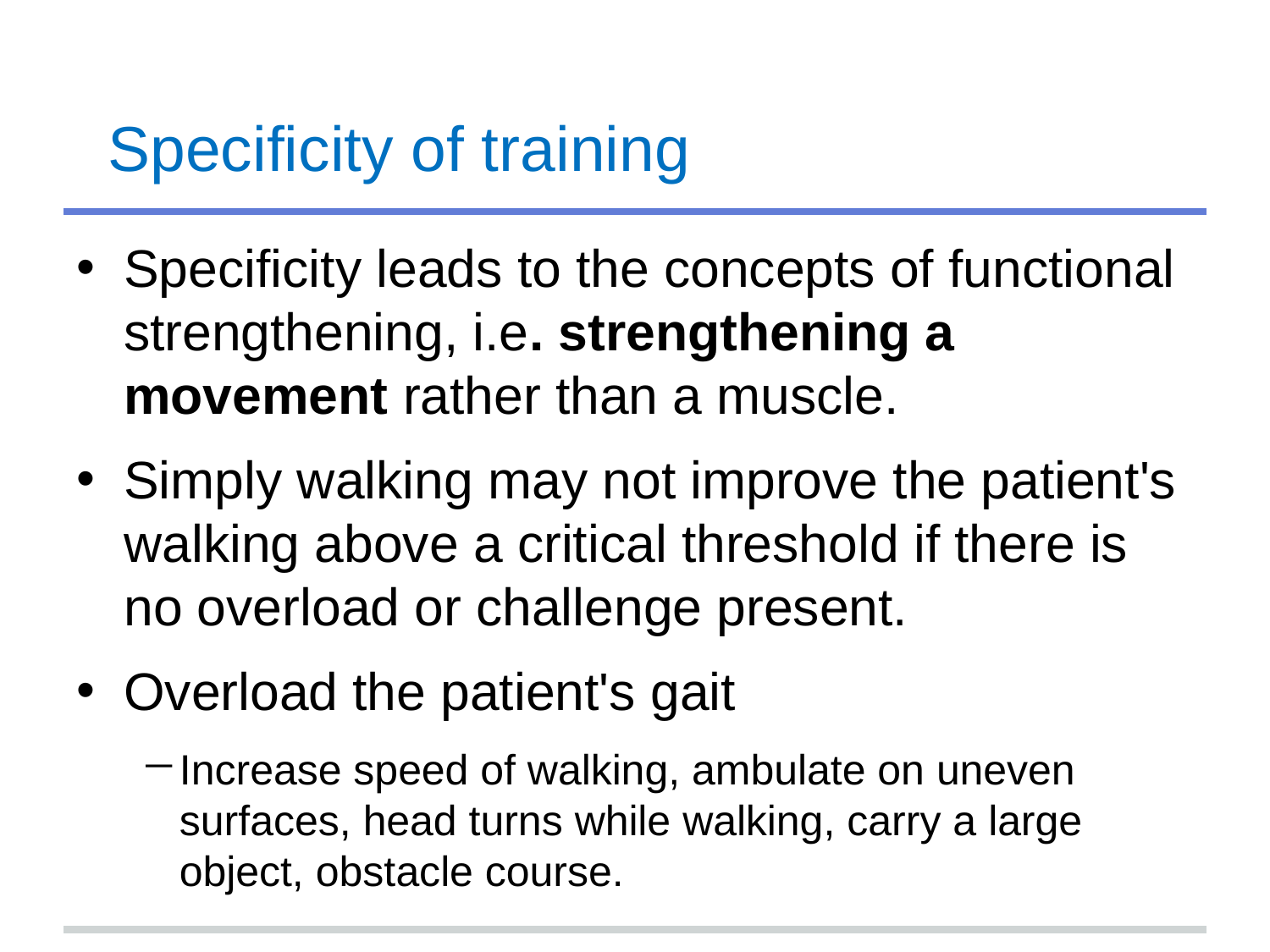

# Specificity of training
Specificity leads to the concepts of functional strengthening, i.e. strengthening a movement rather than a muscle.
Simply walking may not improve the patient's walking above a critical threshold if there is no overload or challenge present.
Overload the patient's gait
Increase speed of walking, ambulate on uneven surfaces, head turns while walking, carry a large object, obstacle course.